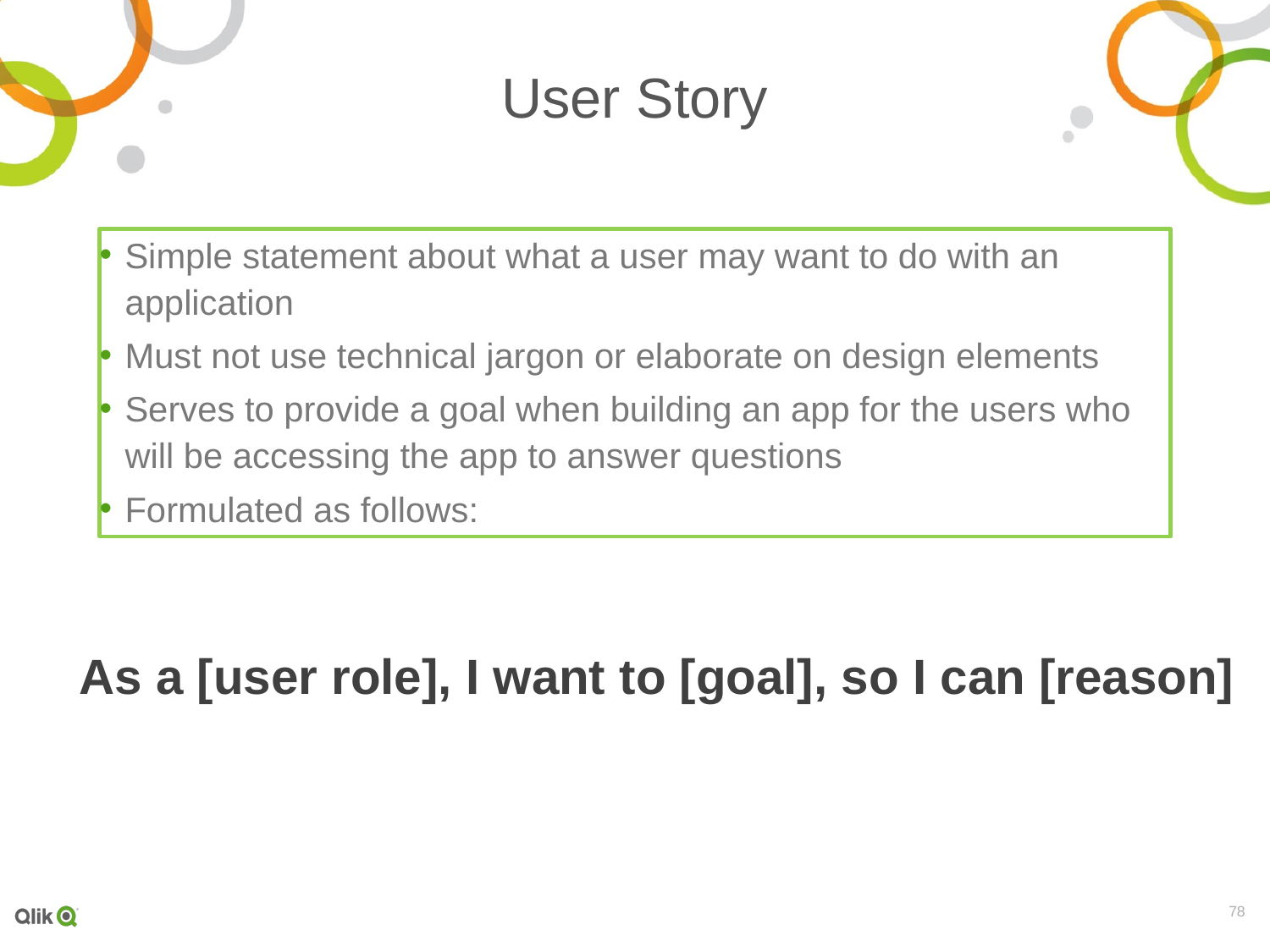

# User Story
Simple statement about what a user may want to do with an application
Must not use technical jargon or elaborate on design elements
Serves to provide a goal when building an app for the users who will be accessing the app to answer questions
Formulated as follows:
As a [user role], I want to [goal], so I can [reason]